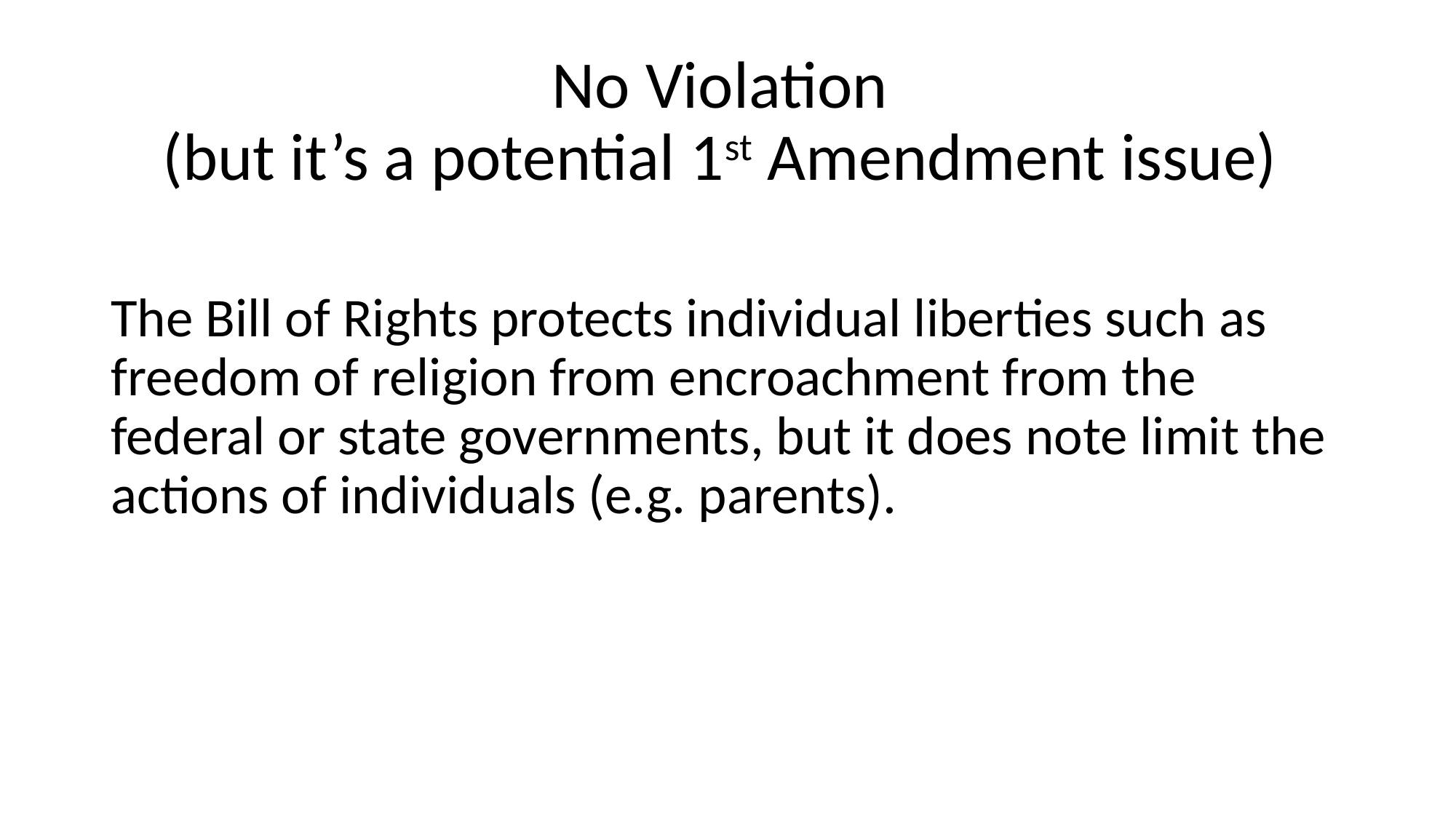

# No Violation (but it’s a potential 1st Amendment issue)

The Bill of Rights protects individual liberties such as freedom of religion from encroachment from the federal or state governments, but it does note limit the actions of individuals (e.g. parents).